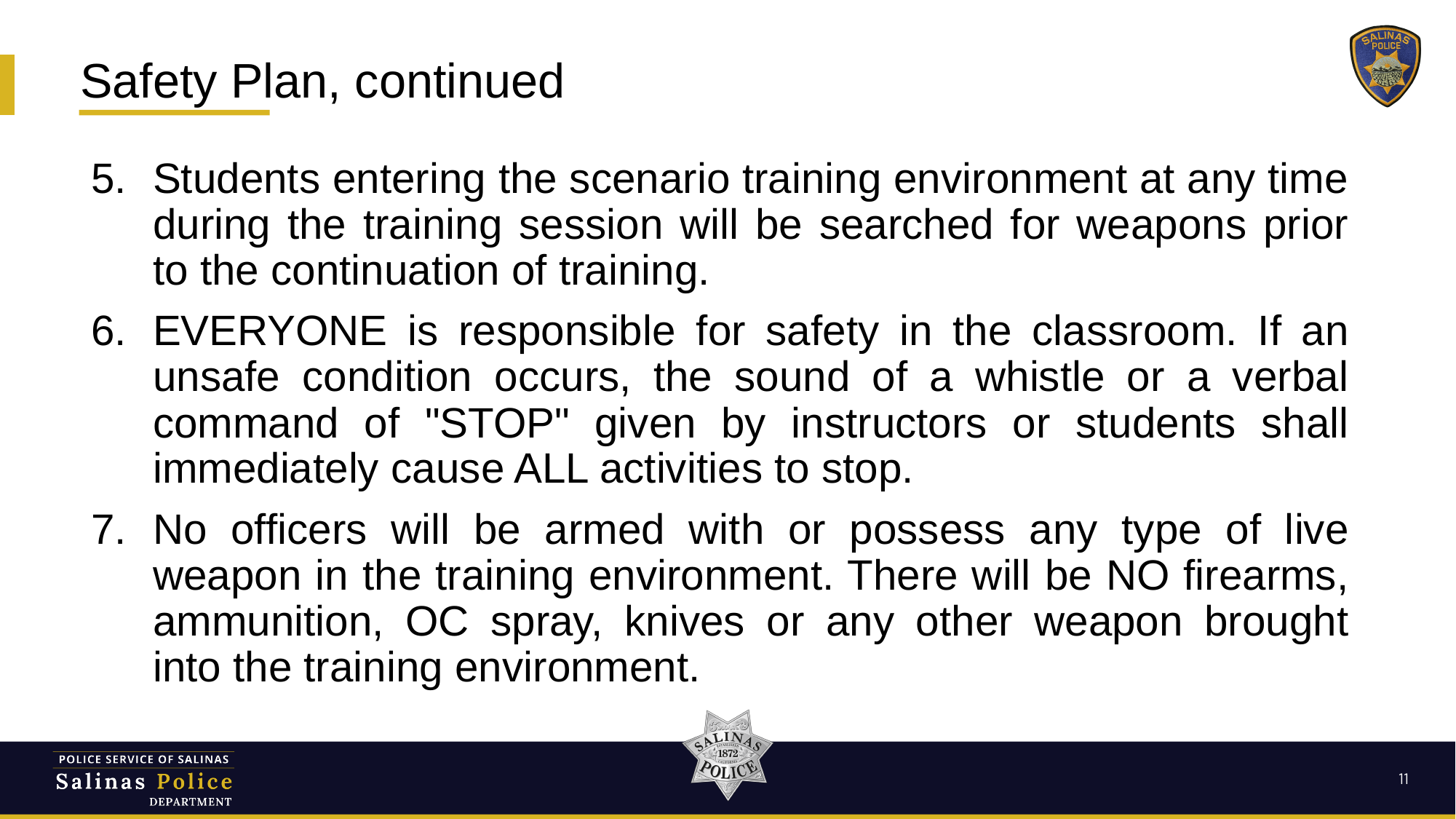

Safety Plan, continued
Students entering the scenario training environment at any time during the training session will be searched for weapons prior to the continuation of training.
EVERYONE is responsible for safety in the classroom. If an unsafe condition occurs, the sound of a whistle or a verbal command of "STOP" given by instructors or students shall immediately cause ALL activities to stop.
No officers will be armed with or possess any type of live weapon in the training environment. There will be NO firearms, ammunition, OC spray, knives or any other weapon brought into the training environment.